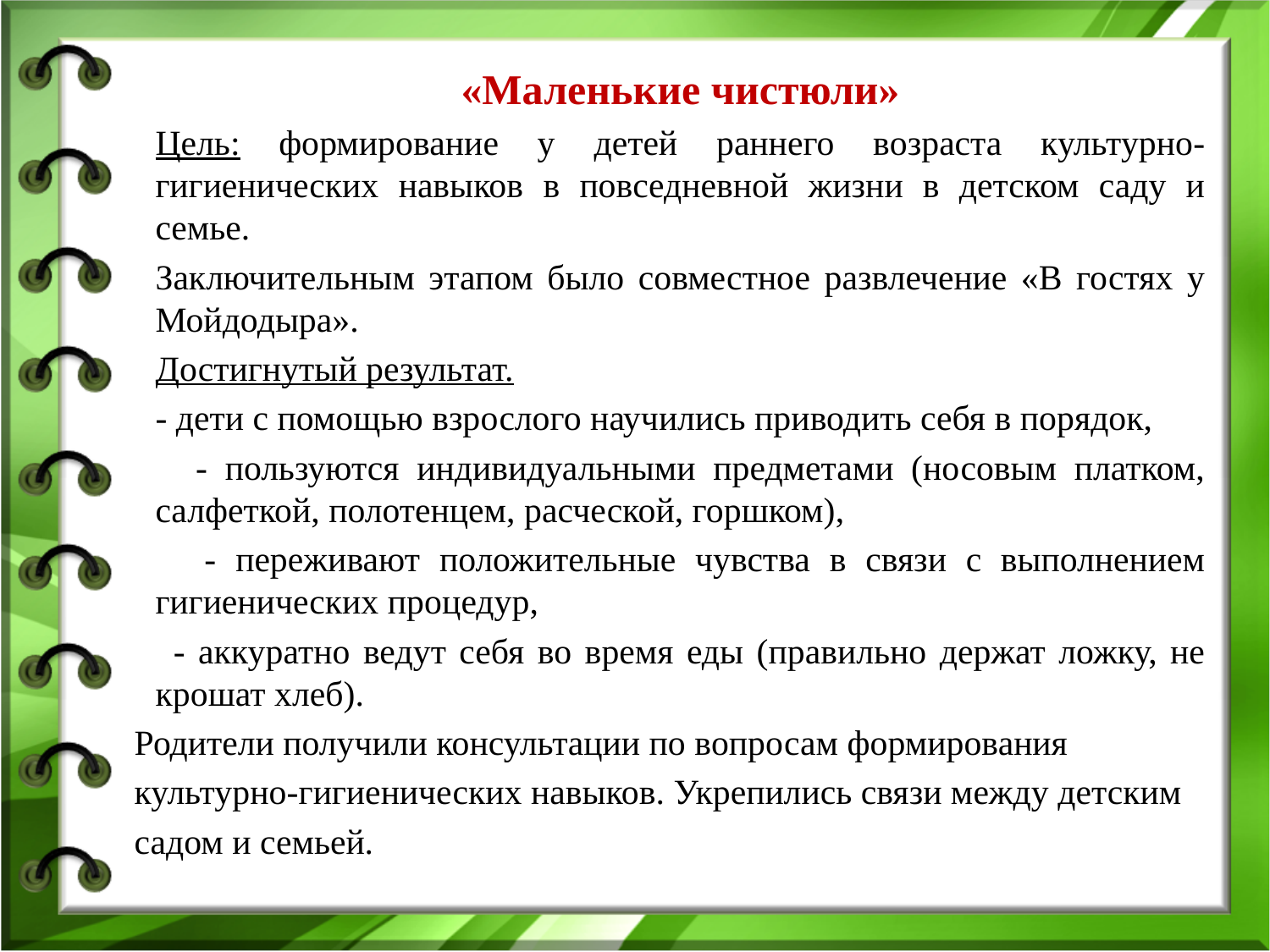

«Маленькие чистюли»
	Цель: формирование у детей раннего возраста культурно-гигиенических навыков в повседневной жизни в детском саду и семье.
	Заключительным этапом было совместное развлечение «В гостях у Мойдодыра».
	Достигнутый результат.
	- дети с помощью взрослого научились приводить себя в порядок,
     - пользуются индивидуальными предметами (носовым платком, салфеткой, полотенцем, расческой, горшком),
     - переживают положительные чувства в связи с выполнением гигиенических процедур,
     - аккуратно ведут себя во время еды (правильно держат ложку, не крошат хлеб).
   Родители получили консультации по вопросам формирования
   культурно-гигиенических навыков. Укрепились связи между детским
   садом и семьей.